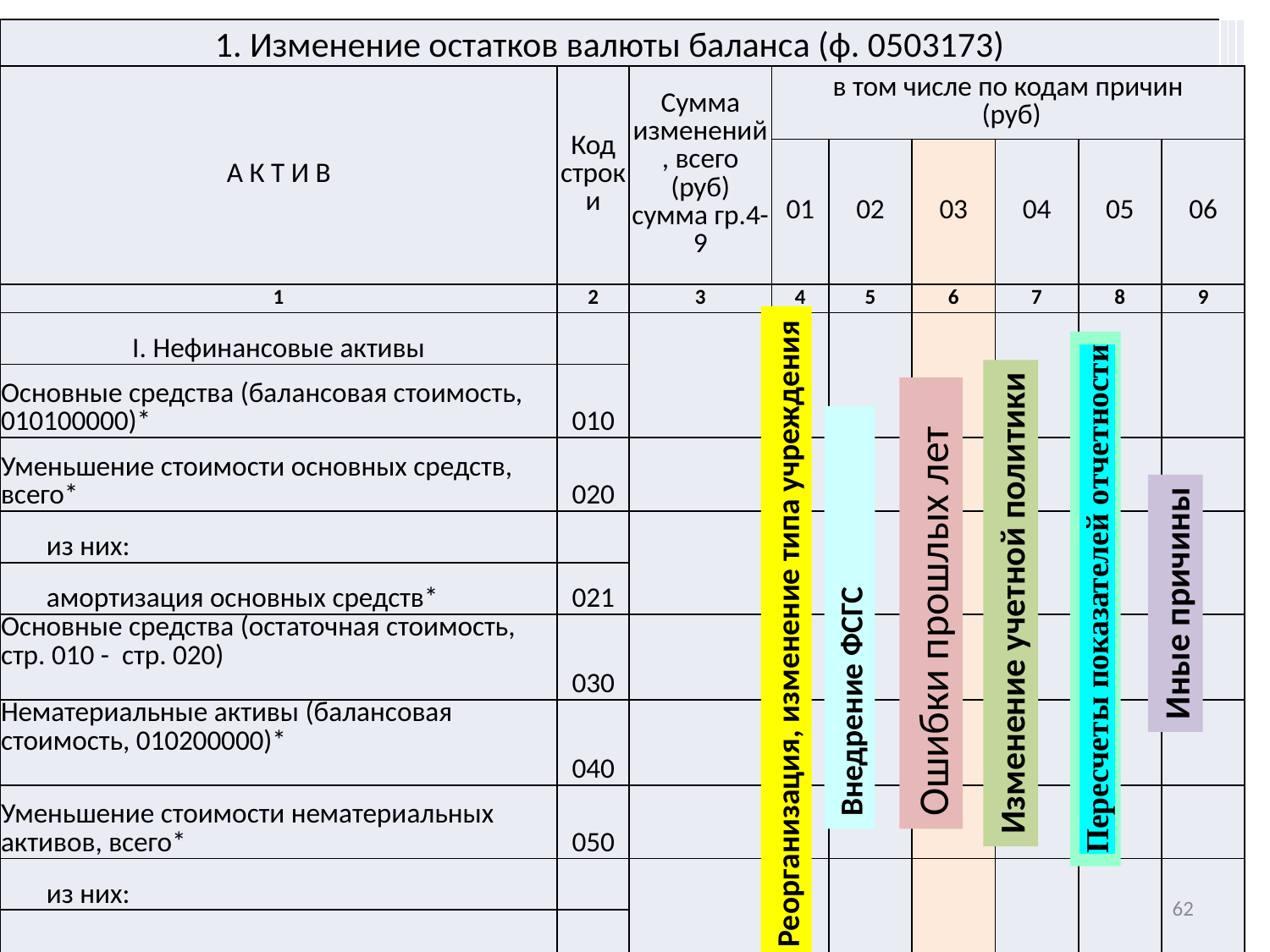

| 1. Изменение остатков валюты баланса (ф. 0503173) |  |  |  |  |  |  |  |  |  |  |  |
| --- | --- | --- | --- | --- | --- | --- | --- | --- | --- | --- | --- |
| А К Т И В | Код строки | Сумма изменений, всего (руб) сумма гр.4-9 | в том числе по кодам причин (руб) |  |  |  |  |  |  |  |  |
|  |  |  | 01 | 02 | 03 | 04 | 05 | 06 |  |  |  |
| 1 | 2 | 3 | 4 | 5 | 6 | 7 | 8 | 9 |  |  |  |
| I. Нефинансовые активы |  |  |  |  |  |  |  |  |  |  |  |
| Основные средства (балансовая стоимость, 010100000)\* | 010 |  |  |  |  |  |  |  |  |  |  |
| Уменьшение стоимости основных средств, всего\* | 020 |  |  |  |  |  |  |  |  |  |  |
| из них: |  |  |  |  |  |  |  |  |  |  |  |
| амортизация основных средств\* | 021 |  |  |  |  |  |  |  |  |  |  |
| Основные средства (остаточная стоимость, стр. 010 - стр. 020) | 030 |  |  |  |  |  |  |  |  |  |  |
| Нематериальные активы (балансовая стоимость, 010200000)\* | 040 |  |  |  |  |  |  |  |  |  |  |
| Уменьшение стоимости нематериальных активов, всего\* | 050 |  |  |  |  |  |  |  |  |  |  |
| из них: |  |  |  |  |  |  |  |  |  |  |  |
| амортизация нематериальных активов\* | 052 |  |  |  |  |  |  |  |  |  |  |
Ошибки прошлых лет
Пересчеты показателей отчетности
Иные причины
Изменение учетной политики
Внедрение ФСГС
Реорганизация, изменение типа учреждения
62